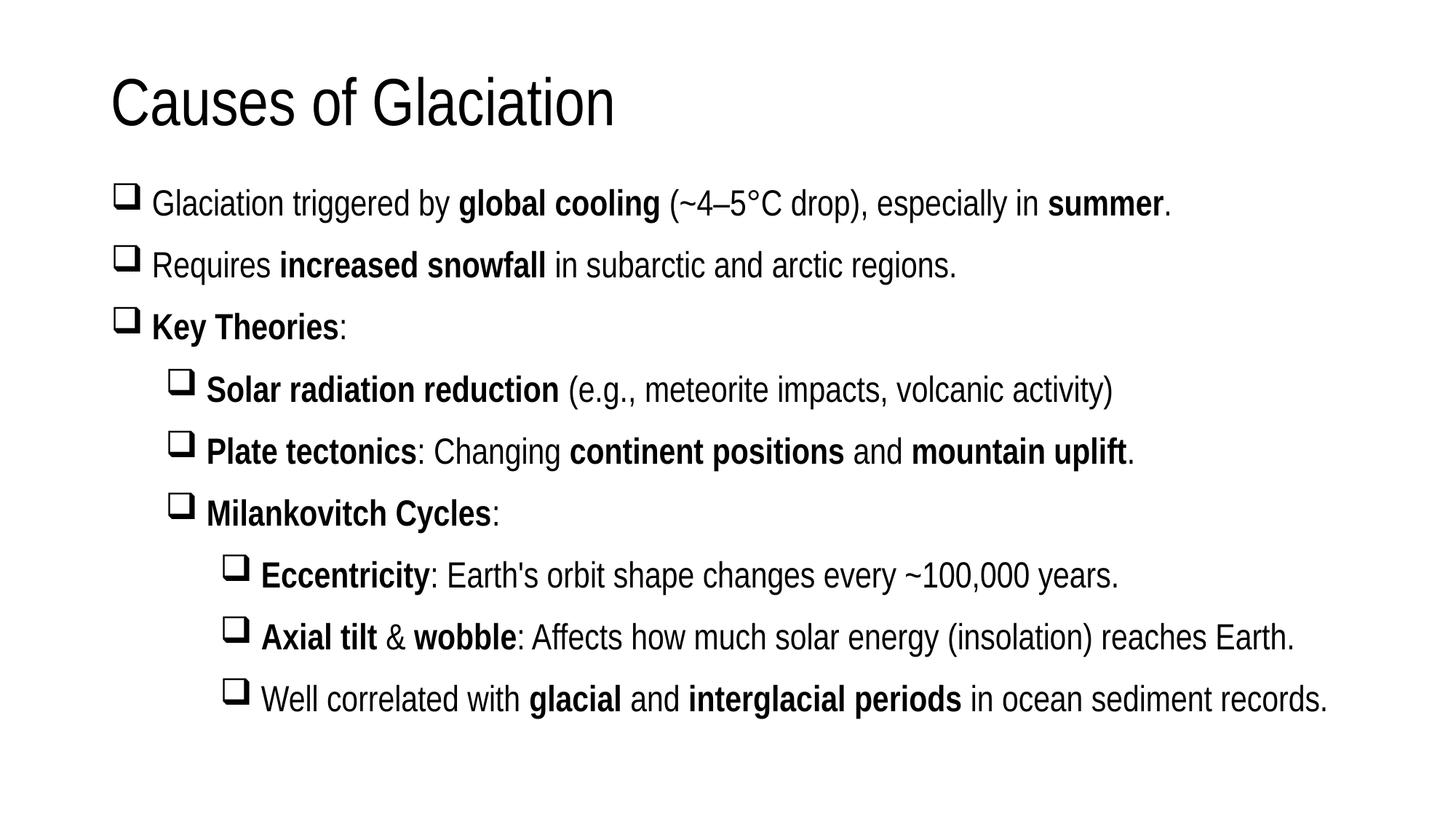

# Causes of Glaciation
 Glaciation triggered by global cooling (~4–5°C drop), especially in summer.
 Requires increased snowfall in subarctic and arctic regions.
 Key Theories:
 Solar radiation reduction (e.g., meteorite impacts, volcanic activity)
 Plate tectonics: Changing continent positions and mountain uplift.
 Milankovitch Cycles:
 Eccentricity: Earth's orbit shape changes every ~100,000 years.
 Axial tilt & wobble: Affects how much solar energy (insolation) reaches Earth.
 Well correlated with glacial and interglacial periods in ocean sediment records.